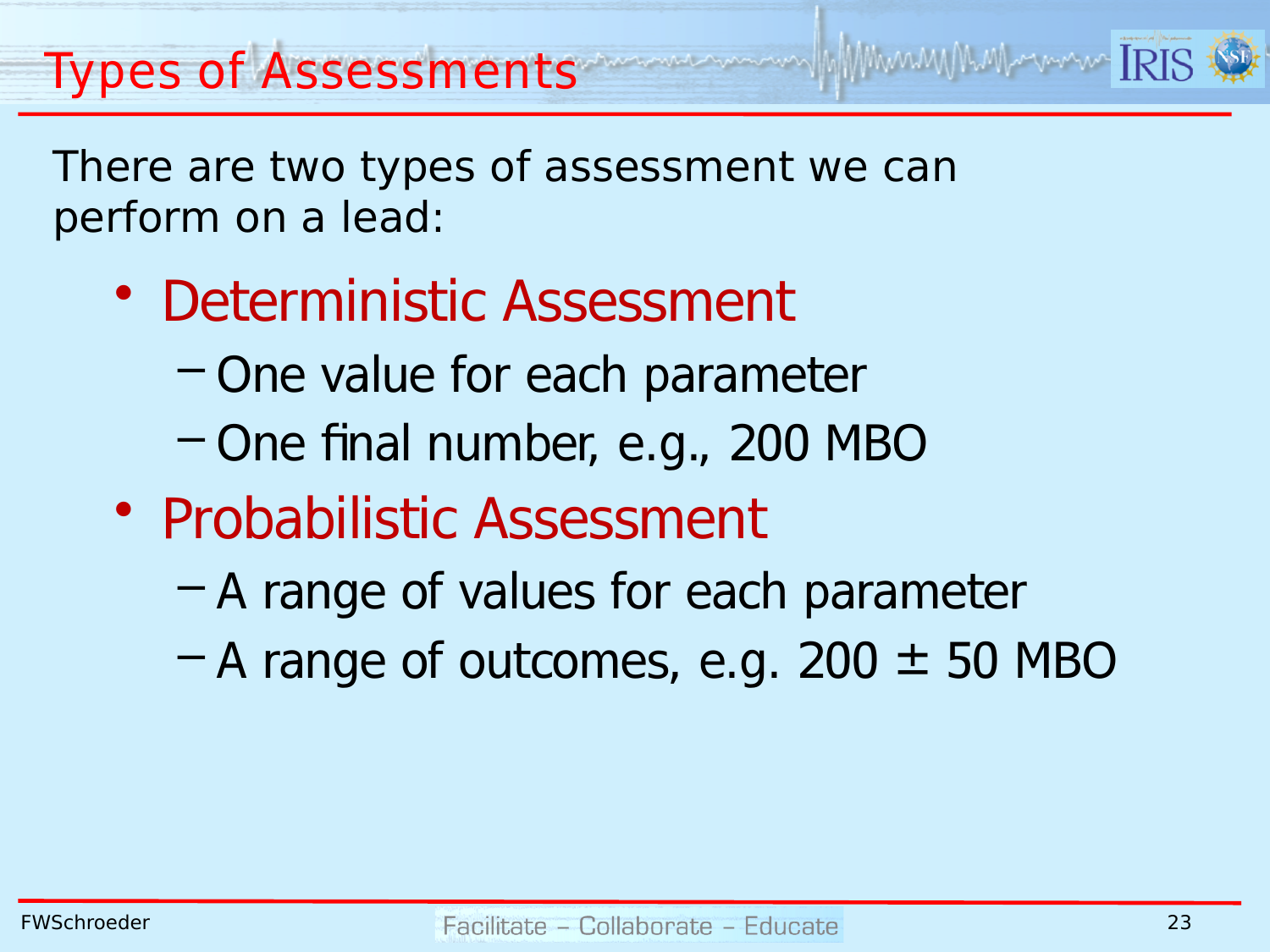

# Types of Assessments
There are two types of assessment we can perform on a lead:
Deterministic Assessment
One value for each parameter
One final number, e.g., 200 MBO
Probabilistic Assessment
A range of values for each parameter
A range of outcomes, e.g. 200 ± 50 MBO